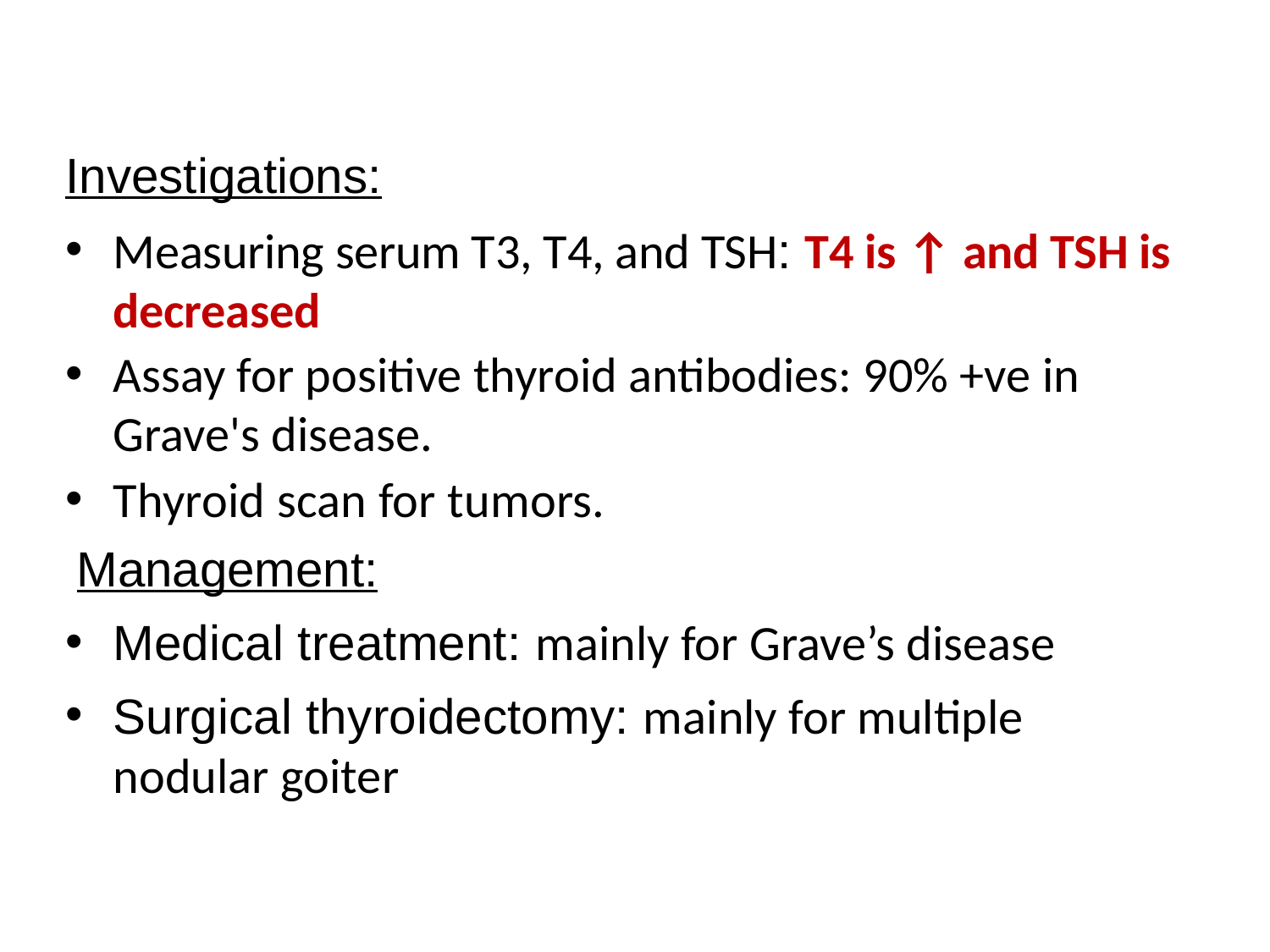

Investigations:
Measuring serum T3, T4, and TSH: T4 is ↑ and TSH is decreased
Assay for positive thyroid antibodies: 90% +ve in Grave's disease.
Thyroid scan for tumors.
 Management:
Medical treatment: mainly for Grave’s disease
Surgical thyroidectomy: mainly for multiple nodular goiter